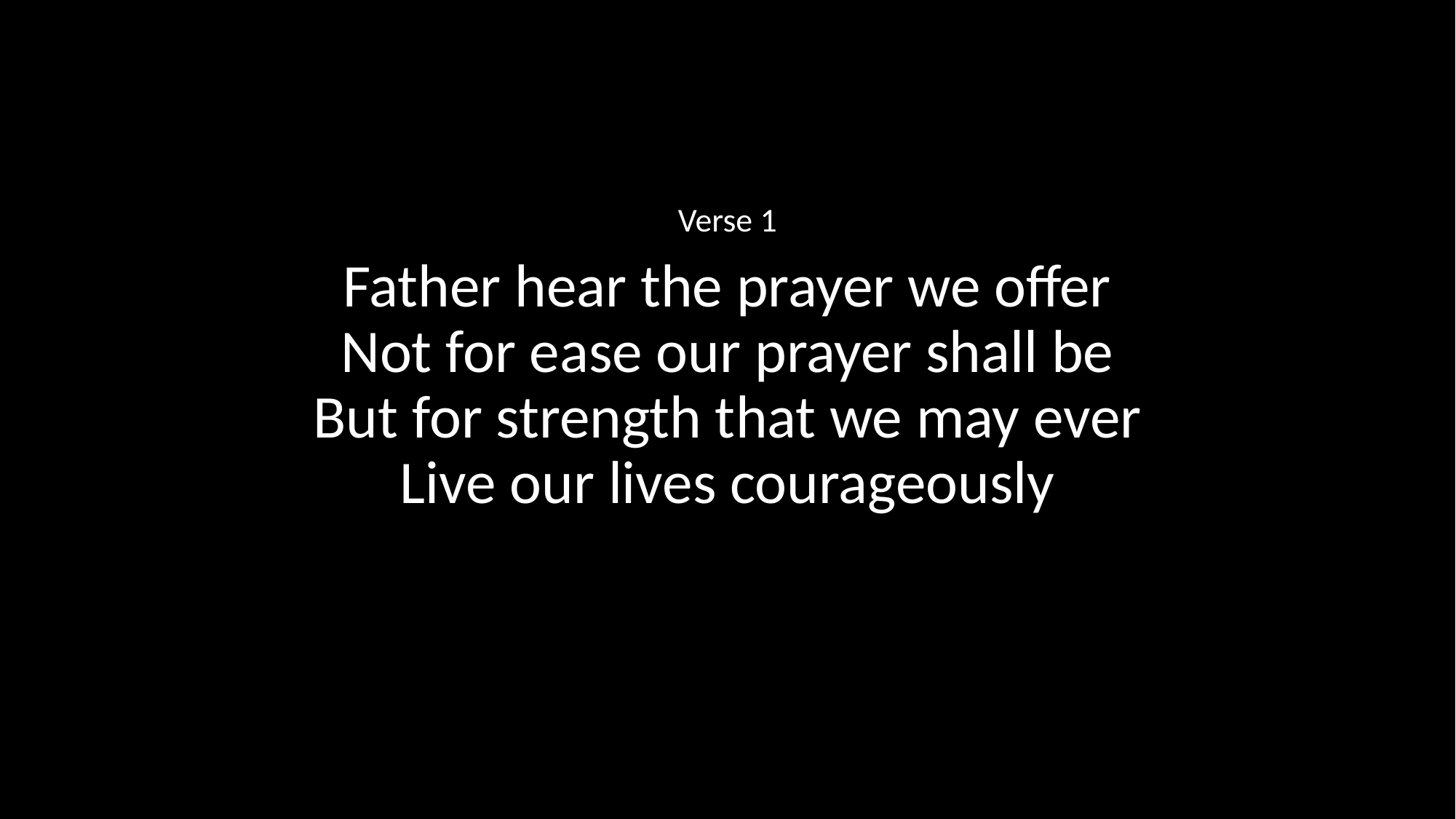

Verse 1
Father hear the prayer we offer
Not for ease our prayer shall be
But for strength that we may ever
Live our lives courageously